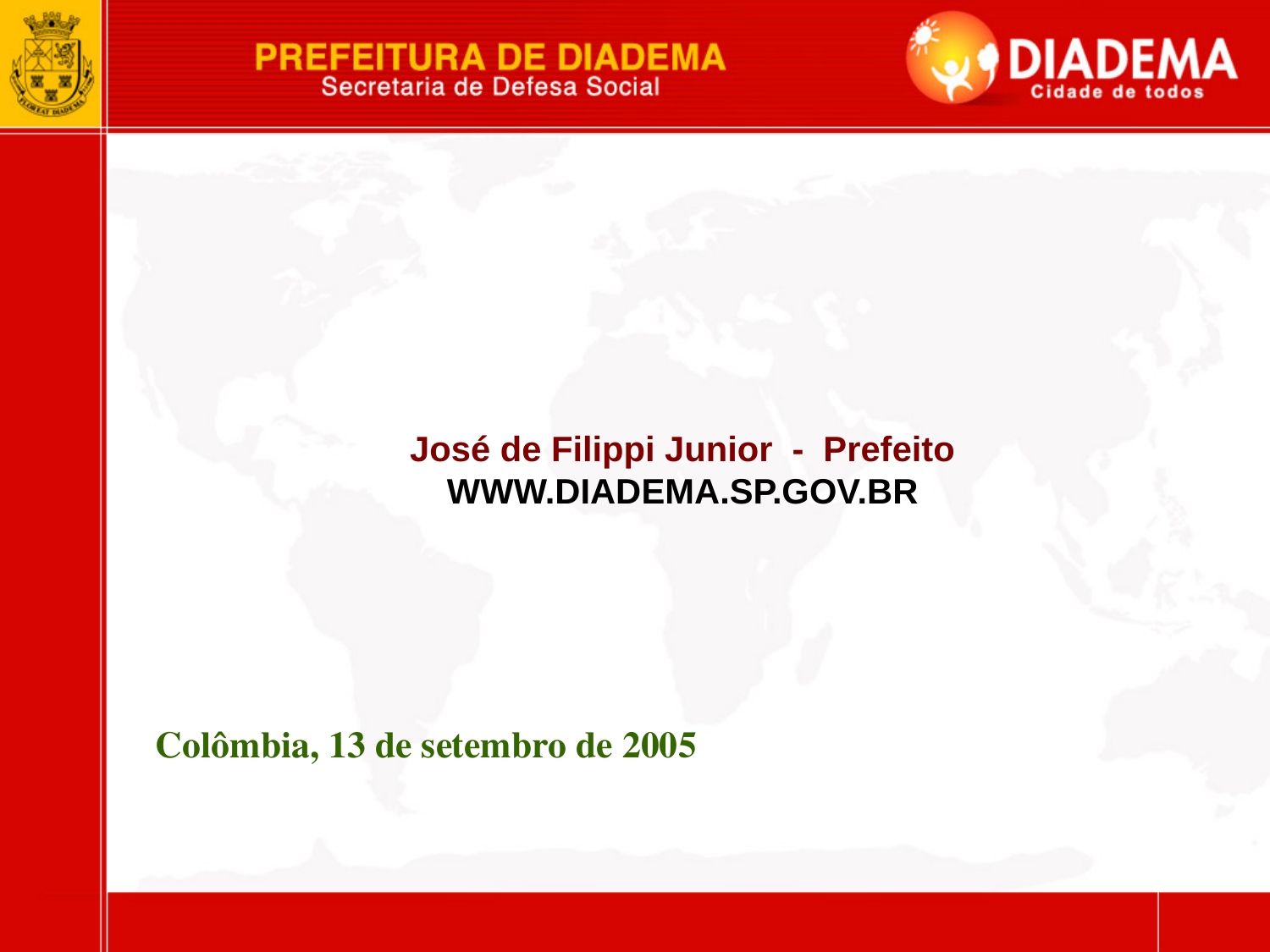

# José de Filippi Junior  -  Prefeito WWW.DIADEMA.SP.GOV.BR

Colômbia, 13 de setembro de 2005